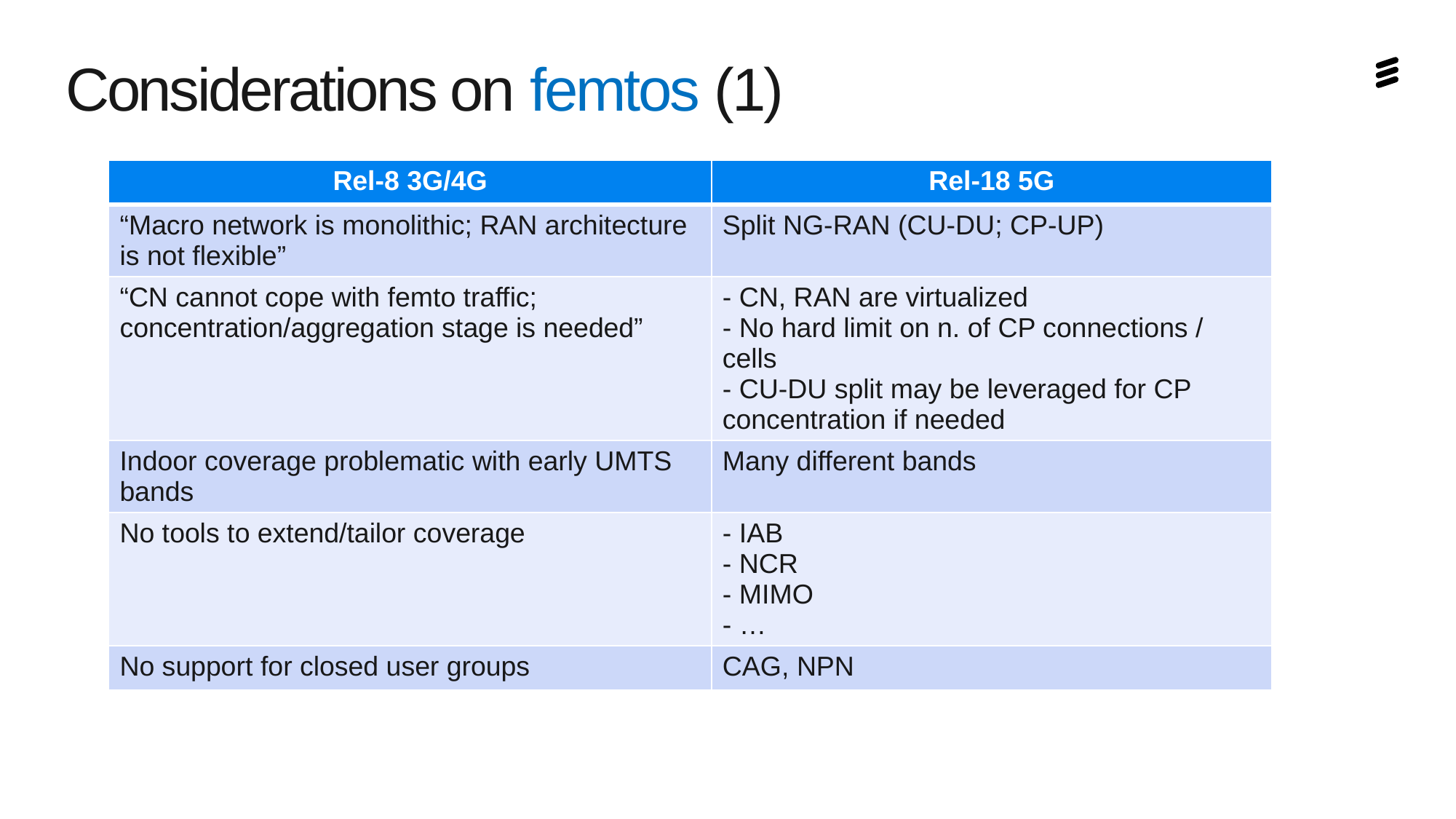

# Considerations on femtos (1)
| Rel-8 3G/4G | Rel-18 5G |
| --- | --- |
| “Macro network is monolithic; RAN architecture is not flexible” | Split NG-RAN (CU-DU; CP-UP) |
| “CN cannot cope with femto traffic; concentration/aggregation stage is needed” | - CN, RAN are virtualized - No hard limit on n. of CP connections / cells - CU-DU split may be leveraged for CP concentration if needed |
| Indoor coverage problematic with early UMTS bands | Many different bands |
| No tools to extend/tailor coverage | - IAB - NCR - MIMO - … |
| No support for closed user groups | CAG, NPN |